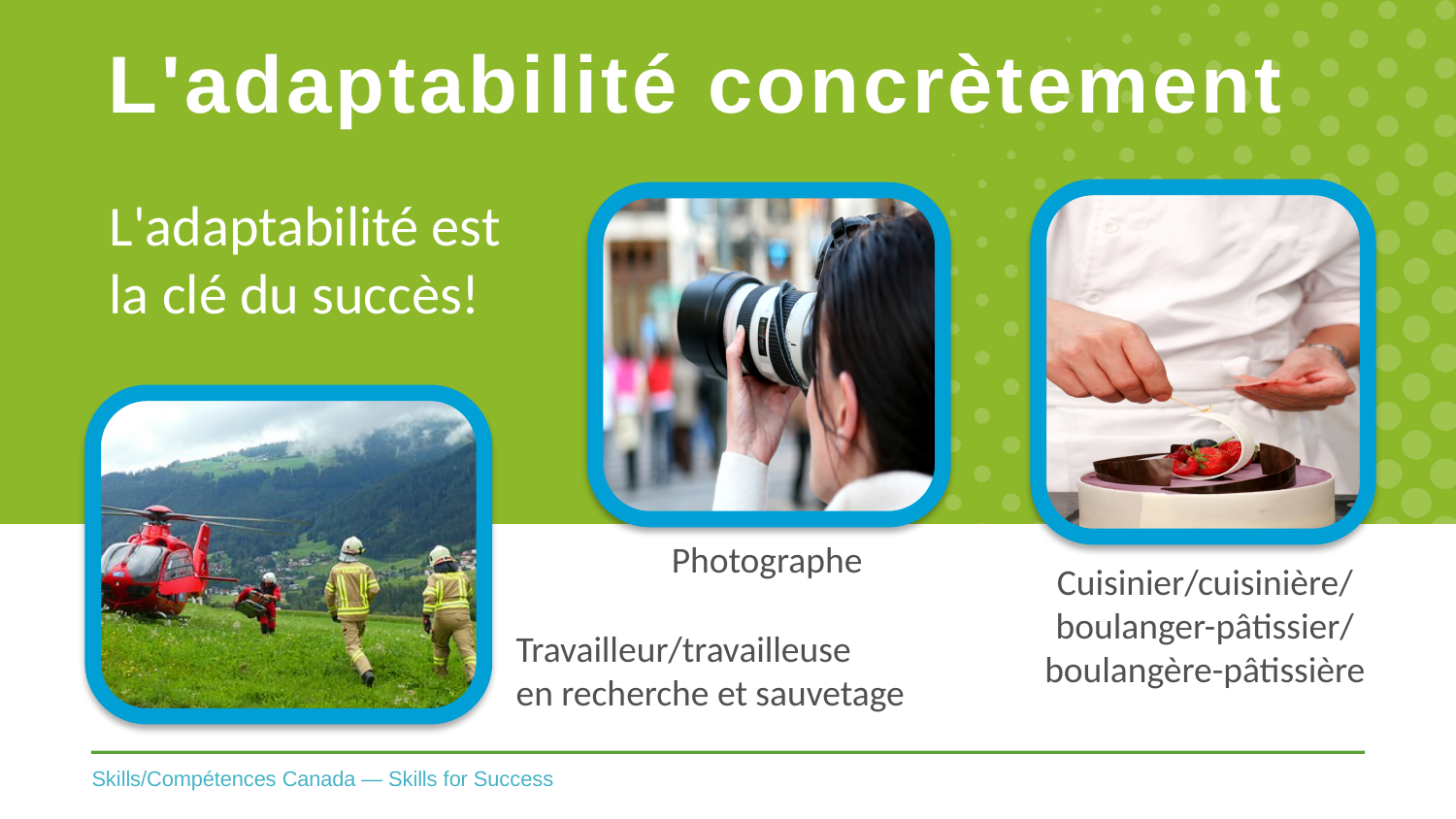

# L'adaptabilité concrètement
L'adaptabilité est la clé du succès!

Photographe
Cuisinier/cuisinière/boulanger-pâtissier/boulangère-pâtissière
Travailleur/travailleuse
en recherche et sauvetage